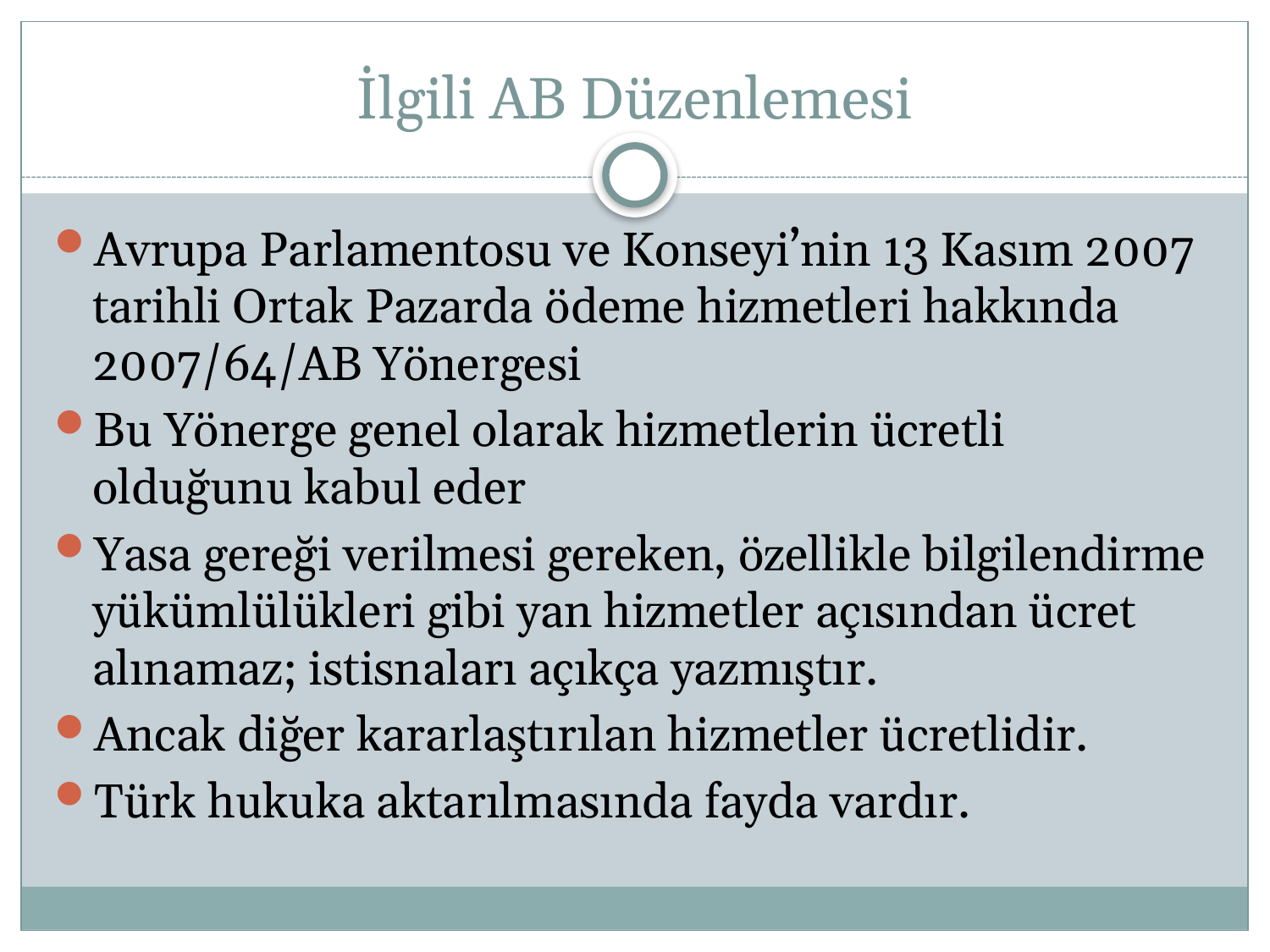

# İlgili AB Düzenlemesi
Avrupa Parlamentosu ve Konseyi’nin 13 Kasım 2007 tarihli Ortak Pazarda ödeme hizmetleri hakkında 2007/64/AB Yönergesi
Bu Yönerge genel olarak hizmetlerin ücretli olduğunu kabul eder
Yasa gereği verilmesi gereken, özellikle bilgilendirme yükümlülükleri gibi yan hizmetler açısından ücret alınamaz; istisnaları açıkça yazmıştır.
Ancak diğer kararlaştırılan hizmetler ücretlidir.
Türk hukuka aktarılmasında fayda vardır.